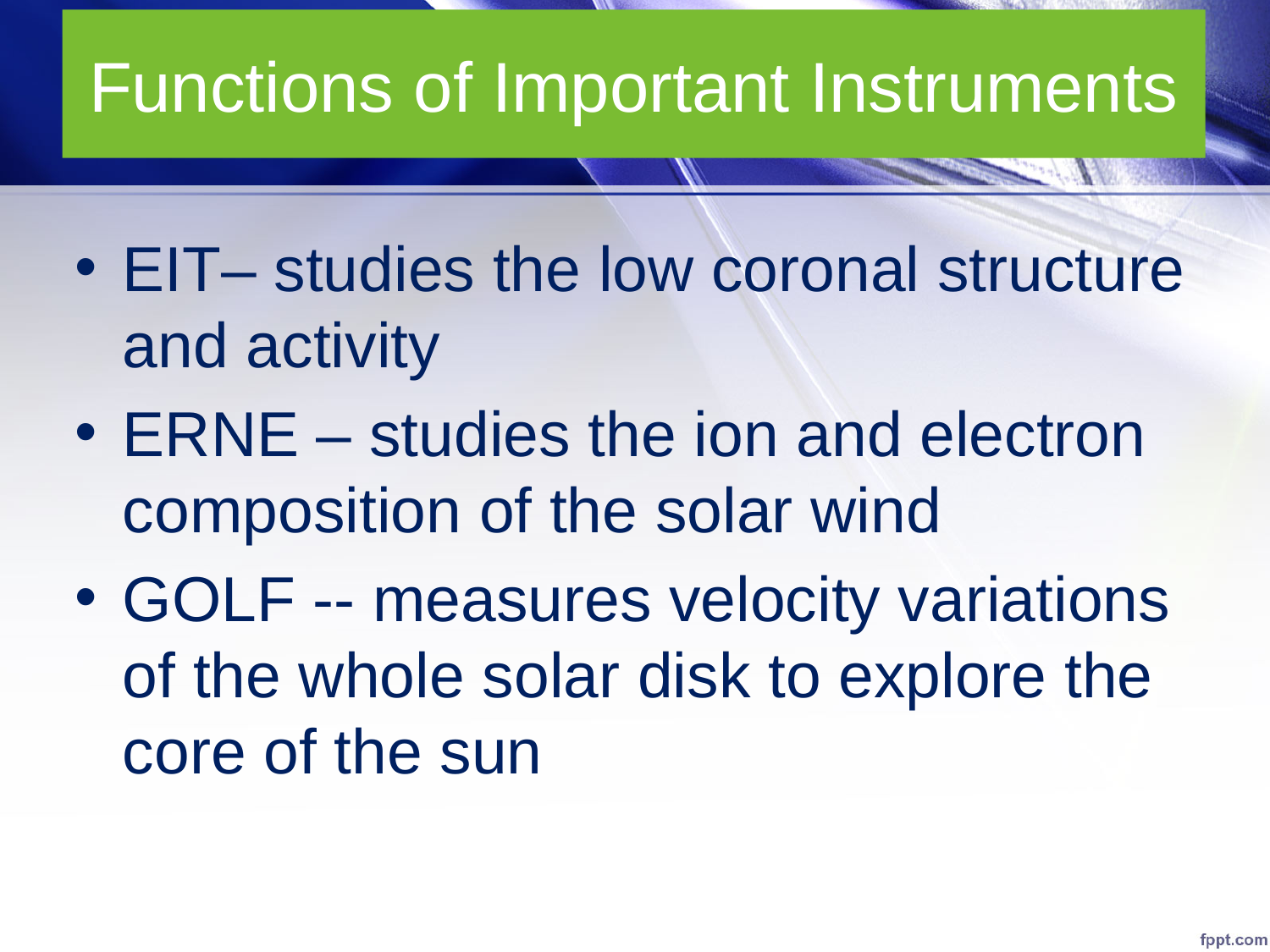

# Functions of Important Instruments
EIT– studies the low coronal structure and activity
ERNE – studies the ion and electron composition of the solar wind
GOLF -- measures velocity variations of the whole solar disk to explore the core of the sun